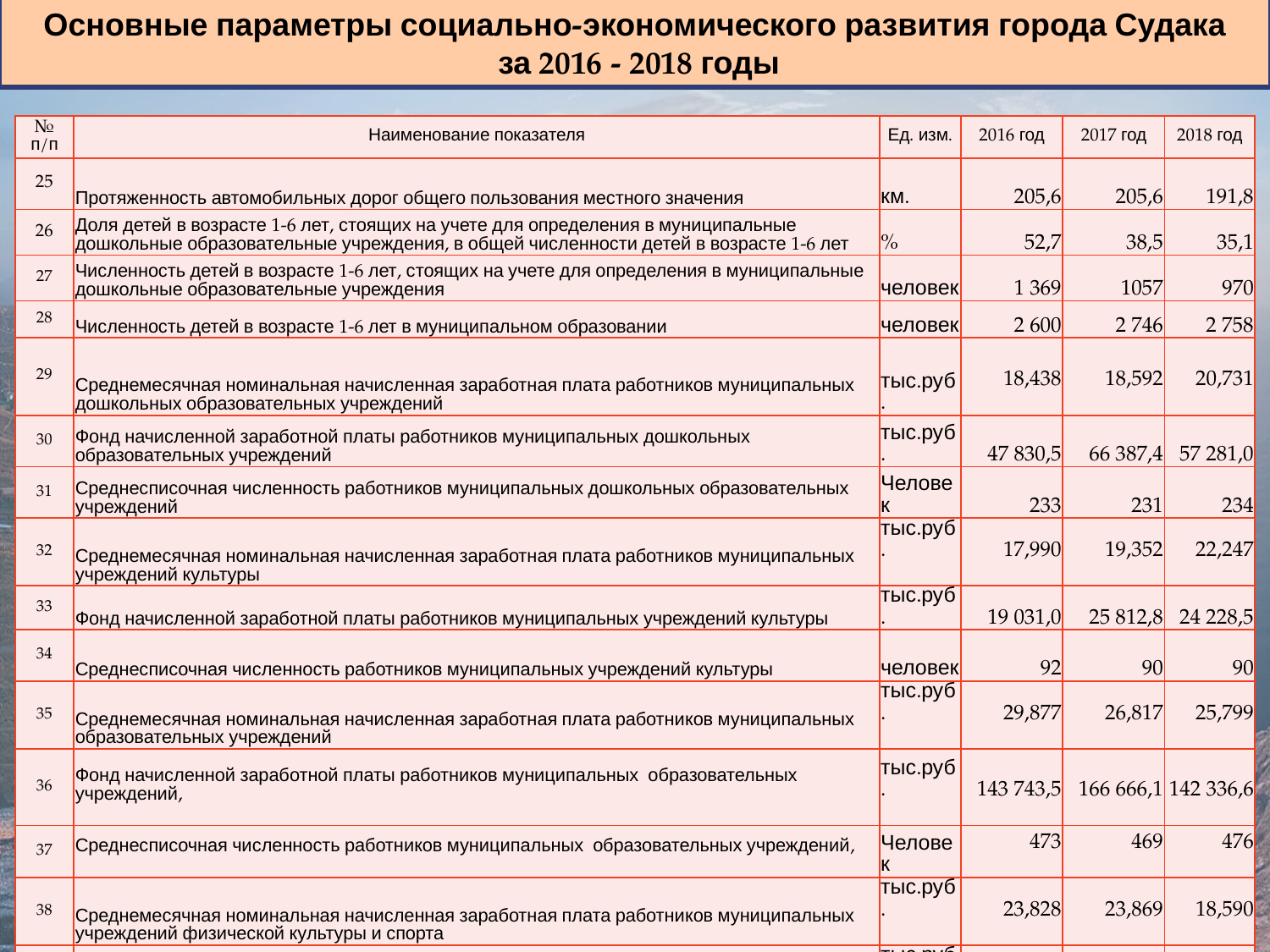

Основные параметры социально-экономического развития города Судака
 за 2016 - 2018 годы
Основные параметры социально-экономического развития города Судака
 за 2016 - 2018 годы
| № п/п | Наименование показателя | Ед. изм. | 2016 год | 2017 год | 2018 год |
| --- | --- | --- | --- | --- | --- |
| 25 | Протяженность автомобильных дорог общего пользования местного значения | км. | 205,6 | 205,6 | 191,8 |
| 26 | Доля детей в возрасте 1-6 лет, стоящих на учете для определения в муниципальные дошкольные образовательные учреждения, в общей численности детей в возрасте 1-6 лет | % | 52,7 | 38,5 | 35,1 |
| 27 | Численность детей в возрасте 1-6 лет, стоящих на учете для определения в муниципальные дошкольные образовательные учреждения | человек | 1 369 | 1057 | 970 |
| 28 | Численность детей в возрасте 1-6 лет в муниципальном образовании | человек | 2 600 | 2 746 | 2 758 |
| 29 | Среднемесячная номинальная начисленная заработная плата работников муниципальных дошкольных образовательных учреждений | тыс.руб. | 18,438 | 18,592 | 20,731 |
| 30 | Фонд начисленной заработной платы работников муниципальных дошкольных образовательных учреждений | тыс.руб. | 47 830,5 | 66 387,4 | 57 281,0 |
| 31 | Среднесписочная численность работников муниципальных дошкольных образовательных учреждений | Человек | 233 | 231 | 234 |
| 32 | Среднемесячная номинальная начисленная заработная плата работников муниципальных учреждений культуры | тыс.руб. | 17,990 | 19,352 | 22,247 |
| 33 | Фонд начисленной заработной платы работников муниципальных учреждений культуры | тыс.руб. | 19 031,0 | 25 812,8 | 24 228,5 |
| 34 | Среднесписочная численность работников муниципальных учреждений культуры | человек | 92 | 90 | 90 |
| 35 | Среднемесячная номинальная начисленная заработная плата работников муниципальных образовательных учреждений | тыс.руб. | 29,877 | 26,817 | 25,799 |
| 36 | Фонд начисленной заработной платы работников муниципальных образовательных учреждений, | тыс.руб. | 143 743,5 | 166 666,1 | 142 336,6 |
| 37 | Среднесписочная численность работников муниципальных образовательных учреждений, | Человек | 473 | 469 | 476 |
| 38 | Среднемесячная номинальная начисленная заработная плата работников муниципальных учреждений физической культуры и спорта | тыс.руб. | 23,828 | 23,869 | 18,590 |
| 39 | Фонд начисленной заработной платы работников муниципальных учреждений физической культуры и спорта | тыс.руб. | 857,8 | 8 420,1 | 6 374,0 |